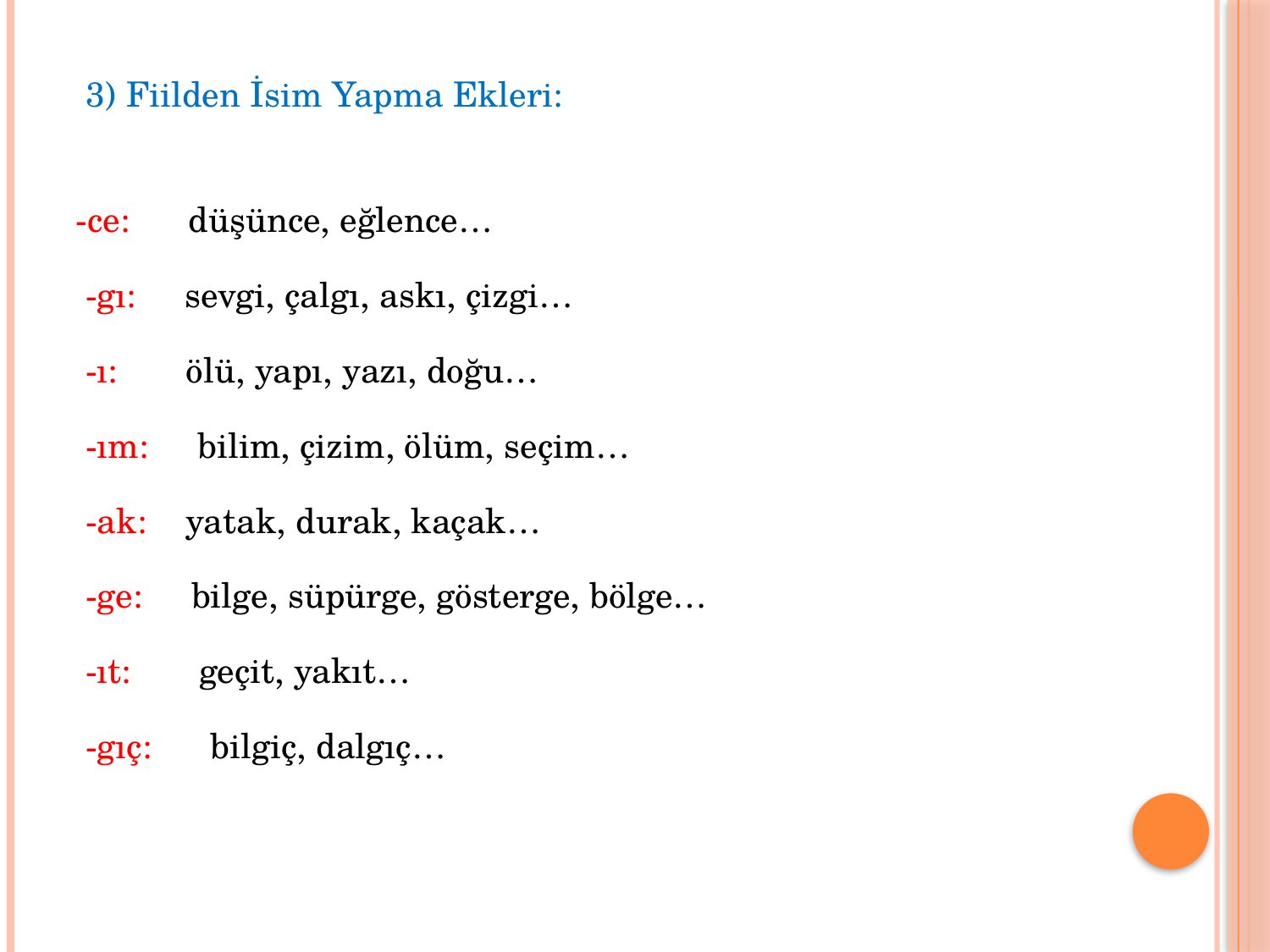

3) Fiilden İsim Yapma Ekleri:

-ce:      düşünce, eğlence…
 -gı:     sevgi, çalgı, askı, çizgi…
 -ı:       ölü, yapı, yazı, doğu…
 -ım:     bilim, çizim, ölüm, seçim…
 -ak:    yatak, durak, kaçak…
 -ge:     bilge, süpürge, gösterge, bölge…
 -ıt:       geçit, yakıt…
 -gıç:      bilgiç, dalgıç…